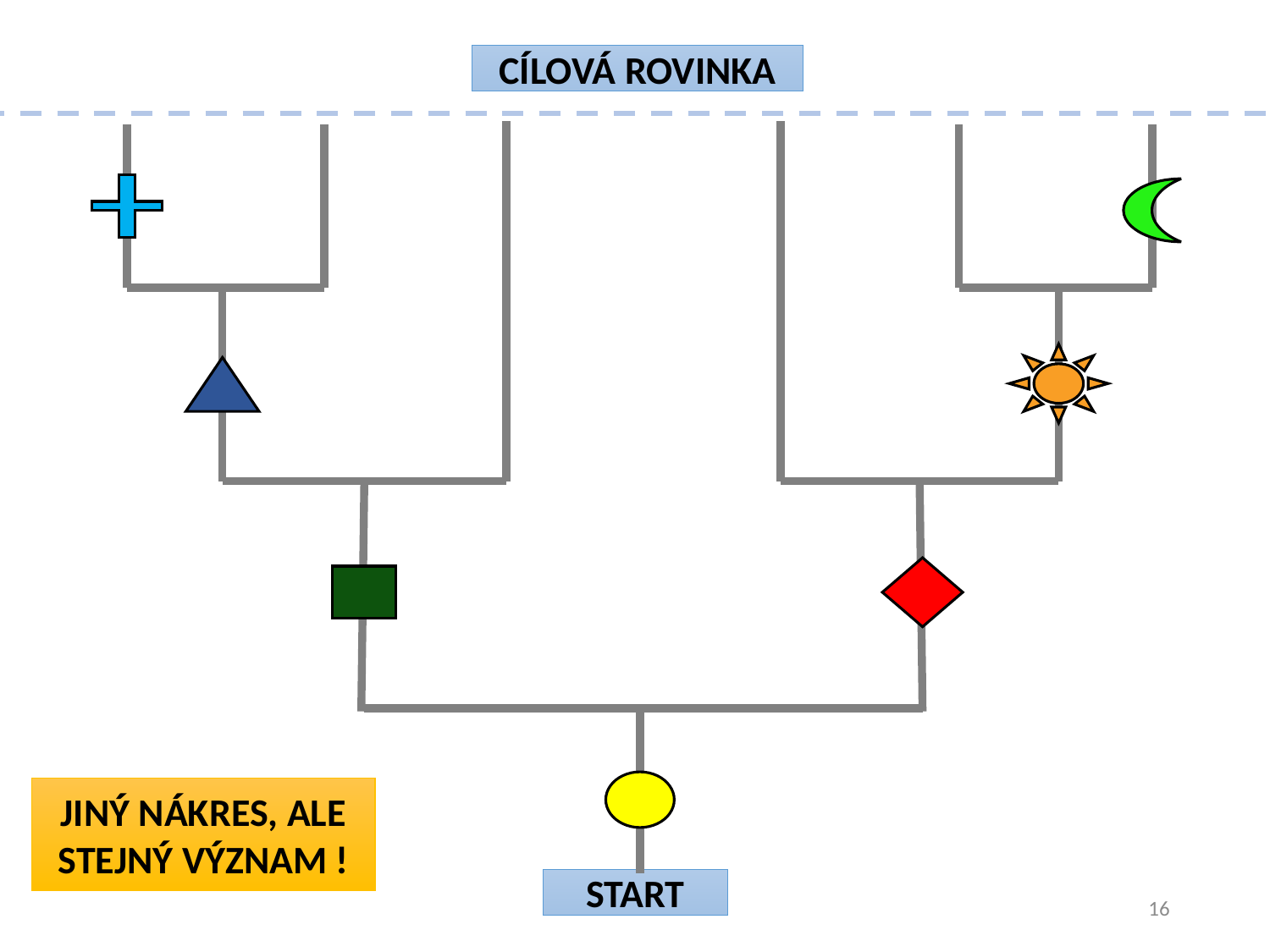

CÍLOVÁ ROVINKA

JINÝ NÁKRES, ALE STEJNÝ VÝZNAM !
START
16